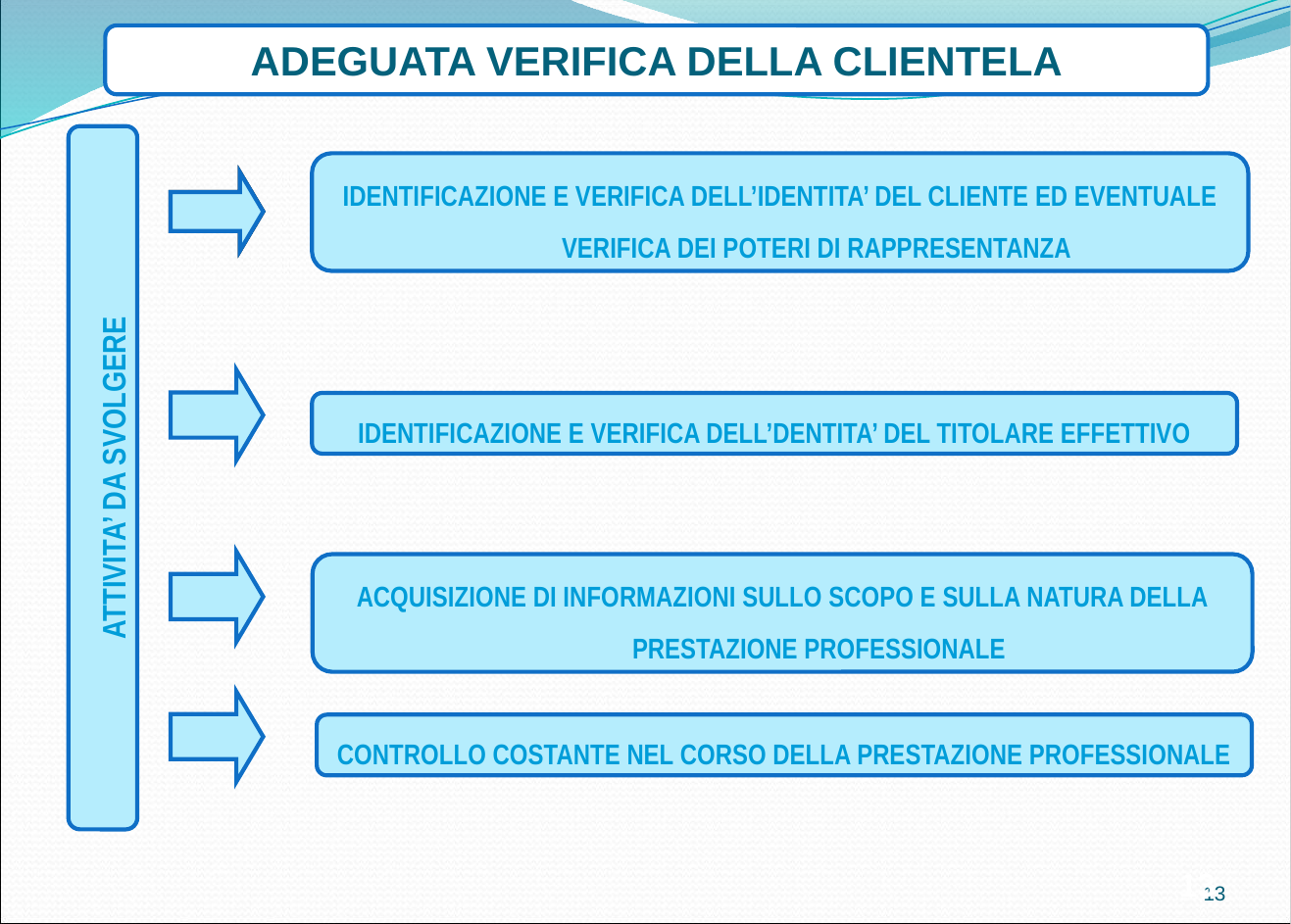

ADEGUATA VERIFICA DELLA CLIENTELA
IDENTIFICAZIONE E VERIFICA DELL’IDENTITA’ DEL CLIENTE ED EVENTUALE VERIFICA DEI POTERI DI RAPPRESENTANZA

IDENTIFICAZIONE E VERIFICA DELL’DENTITA’ DEL TITOLARE EFFETTIVO
ATTIVITA’ DA SVOLGERE

ACQUISIZIONE DI INFORMAZIONI SULLO SCOPO E SULLA NATURA DELLA PRESTAZIONE PROFESSIONALE

CONTROLLO COSTANTE NEL CORSO DELLA PRESTAZIONE PROFESSIONALE
13
13